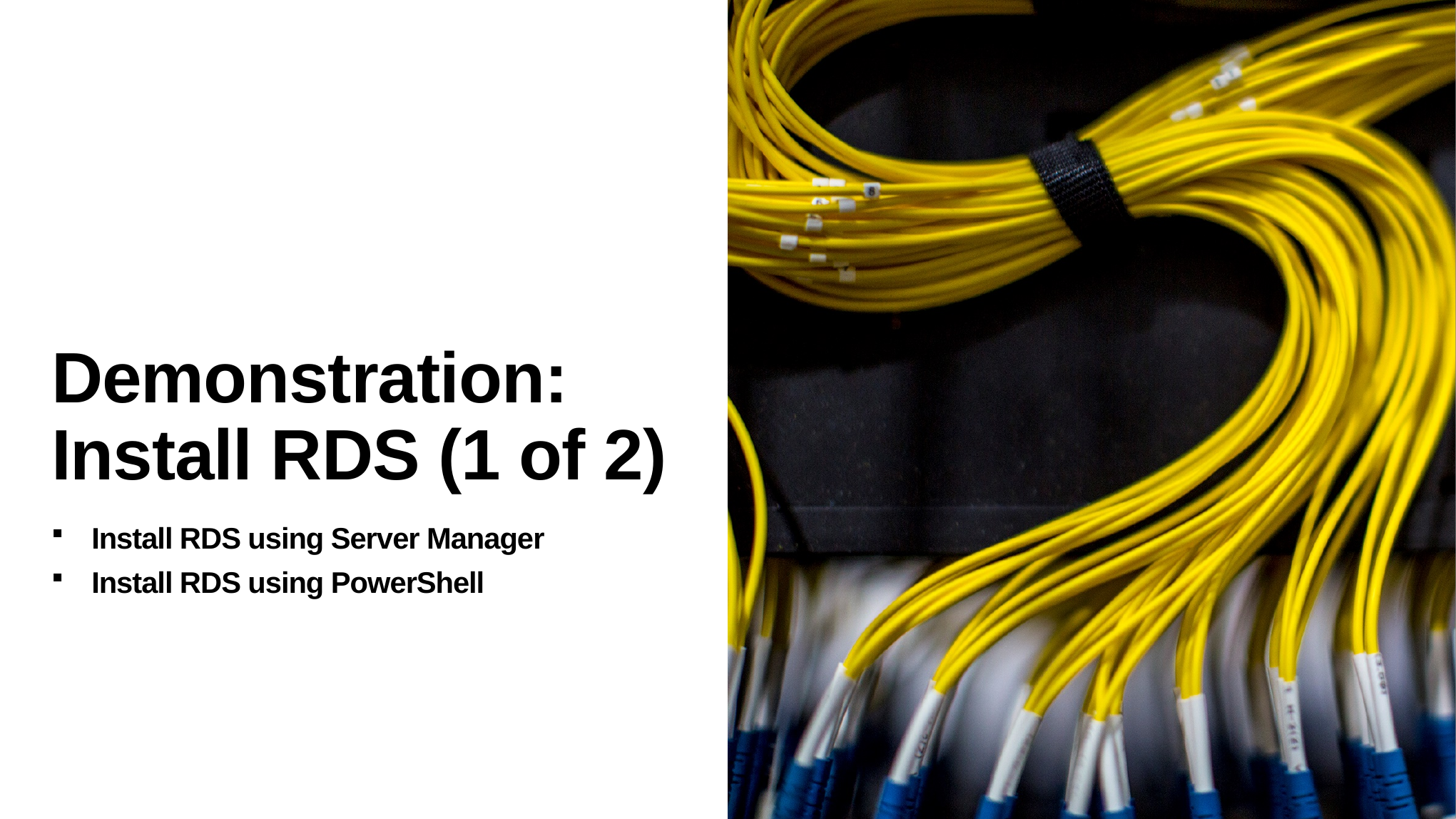

# Demonstration: Install RDS (1 of 2)
Install RDS using Server Manager
Install RDS using PowerShell